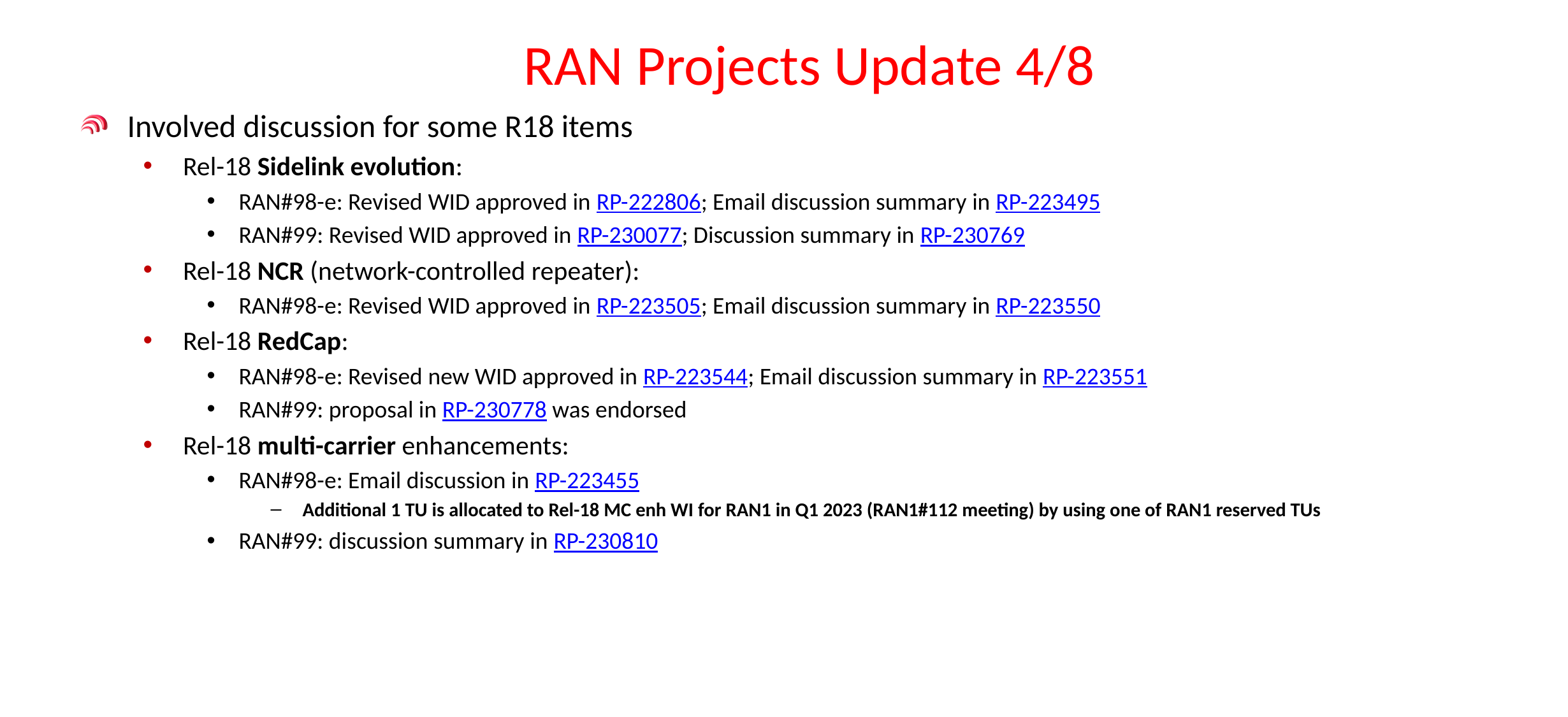

# RAN Projects Update 4/8
Involved discussion for some R18 items
Rel-18 Sidelink evolution:
RAN#98-e: Revised WID approved in RP-222806; Email discussion summary in RP-223495
RAN#99: Revised WID approved in RP-230077; Discussion summary in RP-230769
Rel-18 NCR (network-controlled repeater):
RAN#98-e: Revised WID approved in RP-223505; Email discussion summary in RP-223550
Rel-18 RedCap:
RAN#98-e: Revised new WID approved in RP-223544; Email discussion summary in RP-223551
RAN#99: proposal in RP-230778 was endorsed
Rel-18 multi-carrier enhancements:
RAN#98-e: Email discussion in RP-223455
Additional 1 TU is allocated to Rel-18 MC enh WI for RAN1 in Q1 2023 (RAN1#112 meeting) by using one of RAN1 reserved TUs
RAN#99: discussion summary in RP-230810